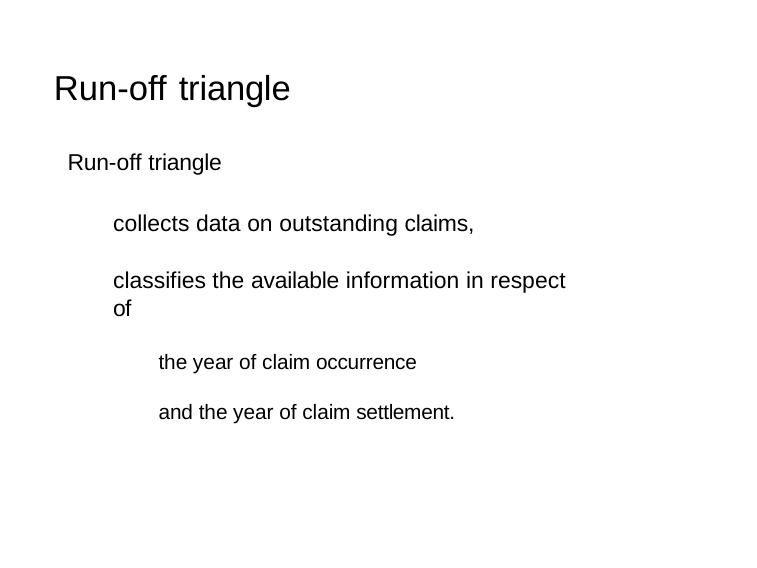

# Run-off triangle
Run-off triangle

collects data on outstanding claims,

classifies the available information in respect of
the year of claim occurrence and the year of claim settlement.